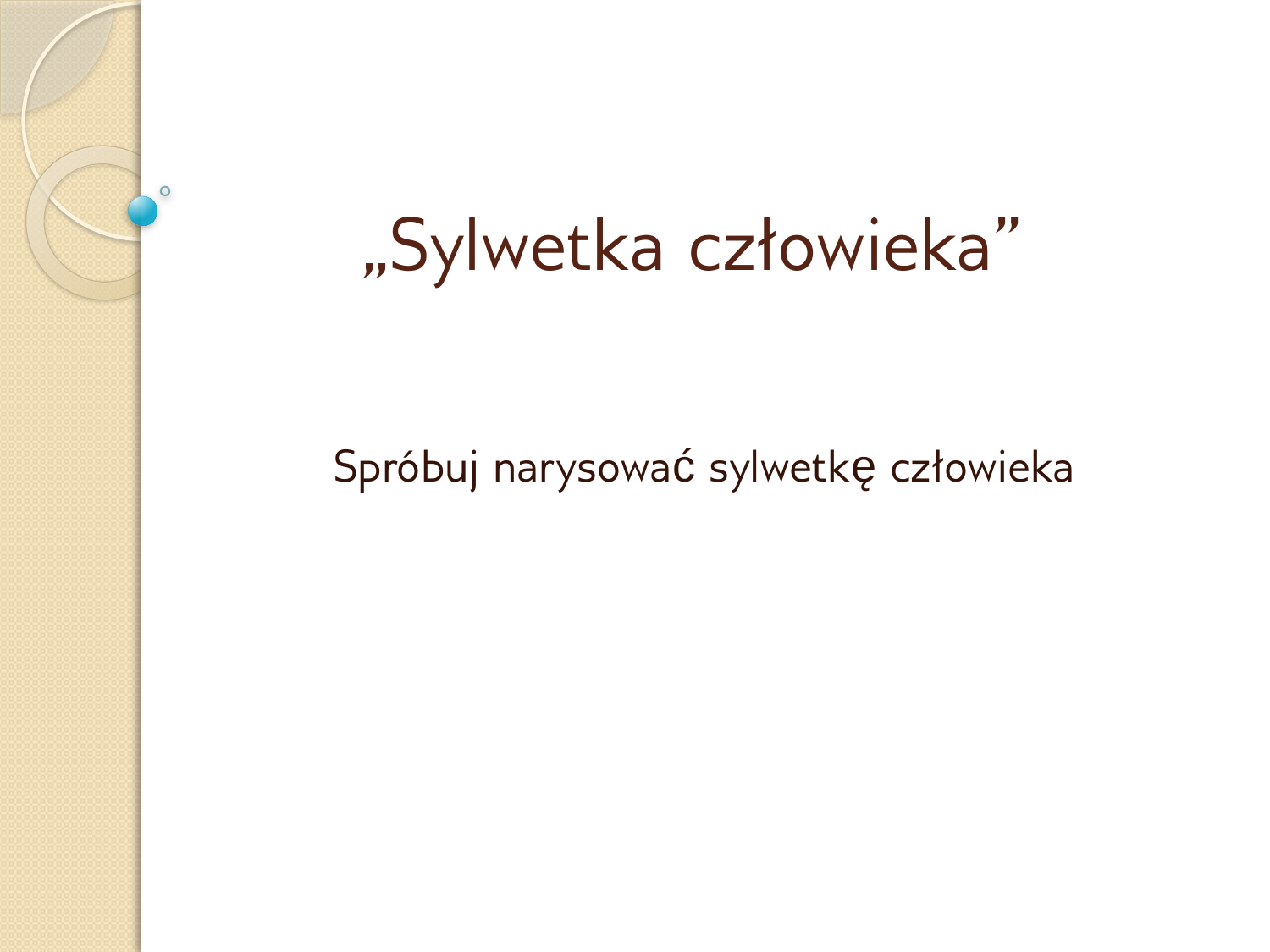

# „Sylwetka człowieka”
Spróbuj narysować sylwetkę człowieka